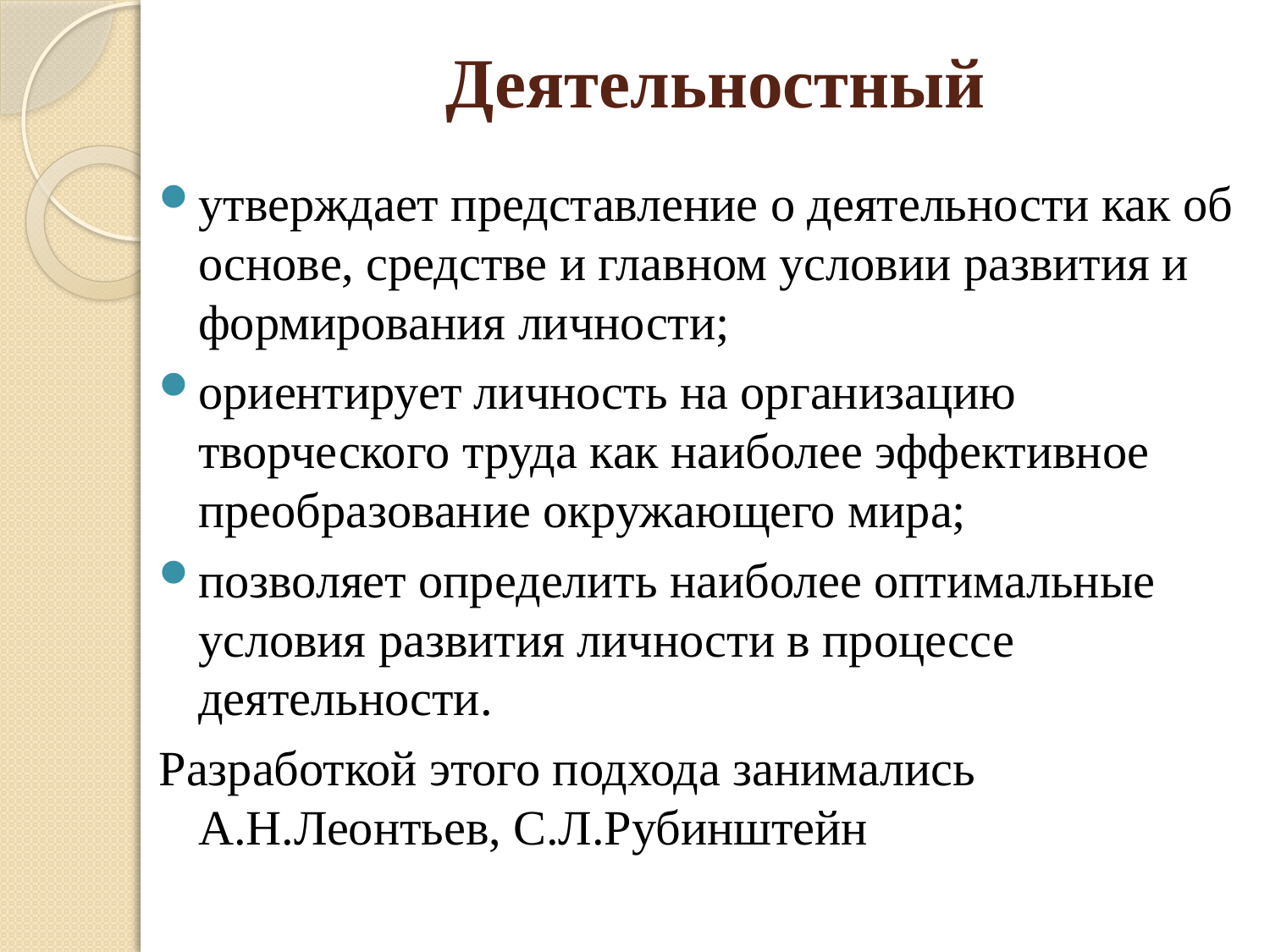

# Деятельностный
утверждает представление о деятельности как об основе, средстве и главном условии развития и формирования личности;
ориентирует личность на организацию творческого труда как наиболее эффективное преобразование окружающего мира;
позволяет определить наиболее оптимальные условия развития личности в процессе деятельности.
Разработкой этого подхода занимались А.Н.Леонтьев, С.Л.Рубинштейн